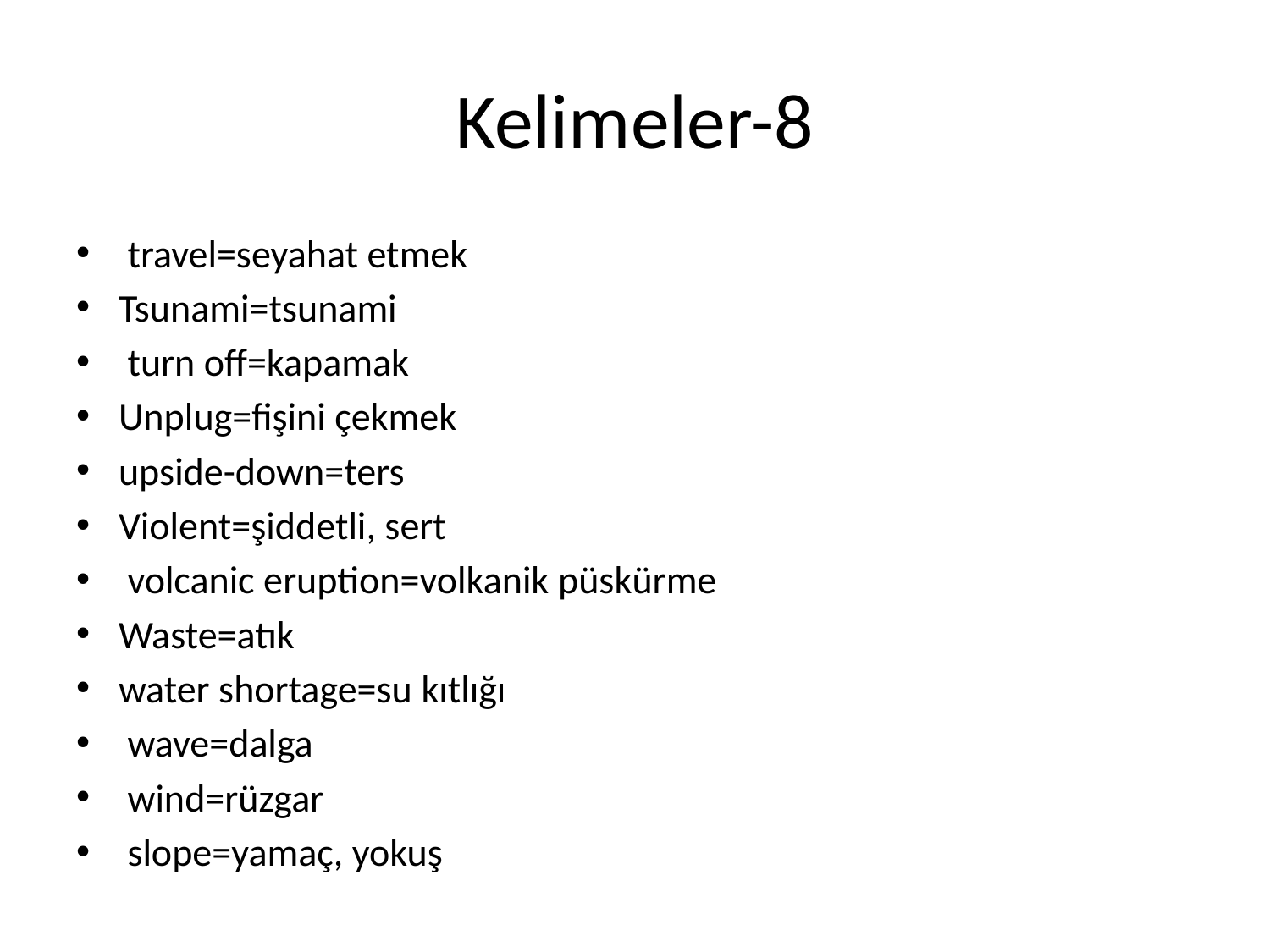

# Kelimeler-8
 travel=seyahat etmek
Tsunami=tsunami
 turn off=kapamak
Unplug=fişini çekmek
upside-down=ters
Violent=şiddetli, sert
 volcanic eruption=volkanik püskürme
Waste=atık
water shortage=su kıtlığı
 wave=dalga
 wind=rüzgar
 slope=yamaç, yokuş